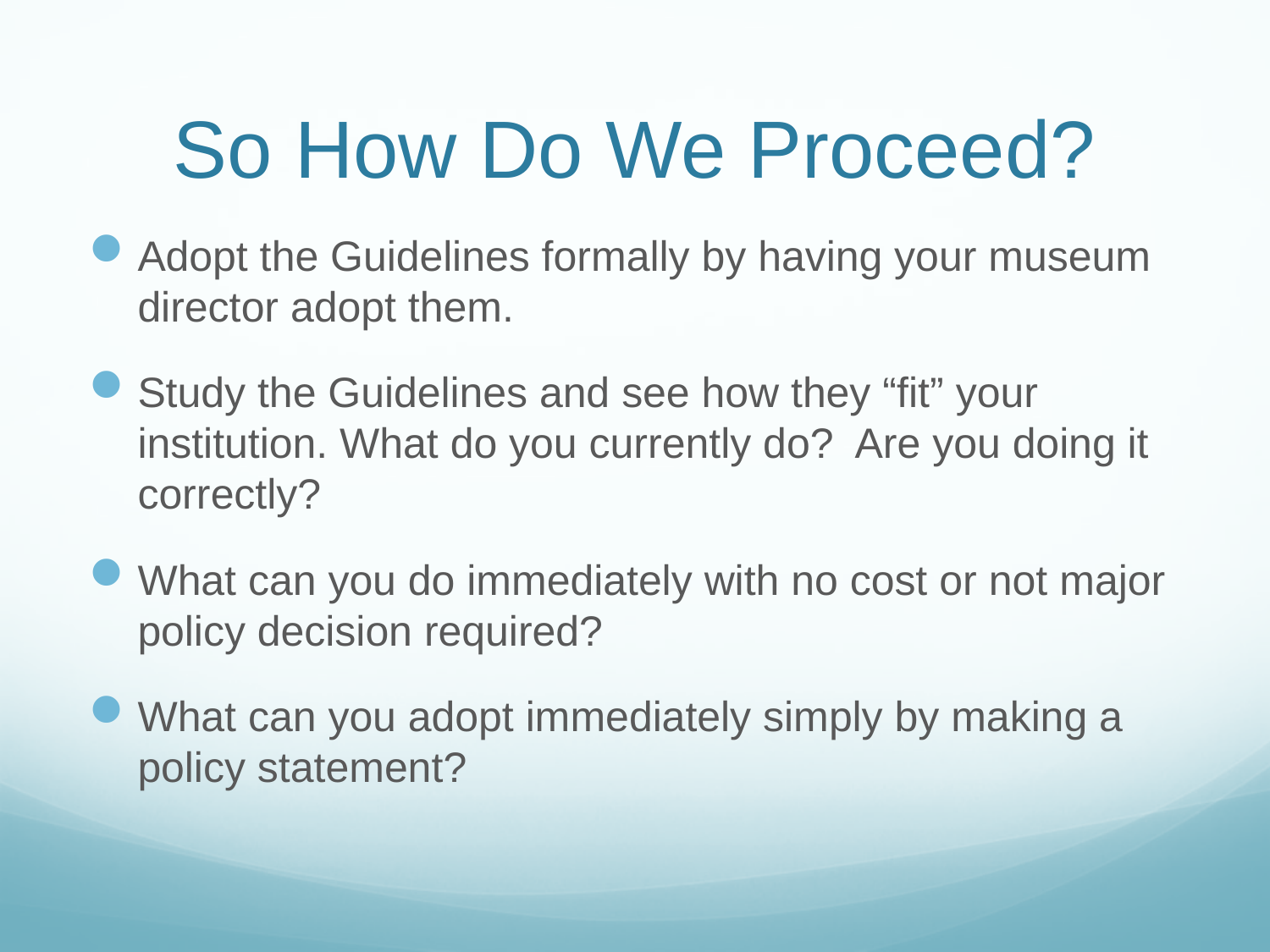

# So How Do We Proceed?
Adopt the Guidelines formally by having your museum director adopt them.
Study the Guidelines and see how they “fit” your institution. What do you currently do?  Are you doing it correctly?
What can you do immediately with no cost or not major policy decision required?
What can you adopt immediately simply by making a policy statement?